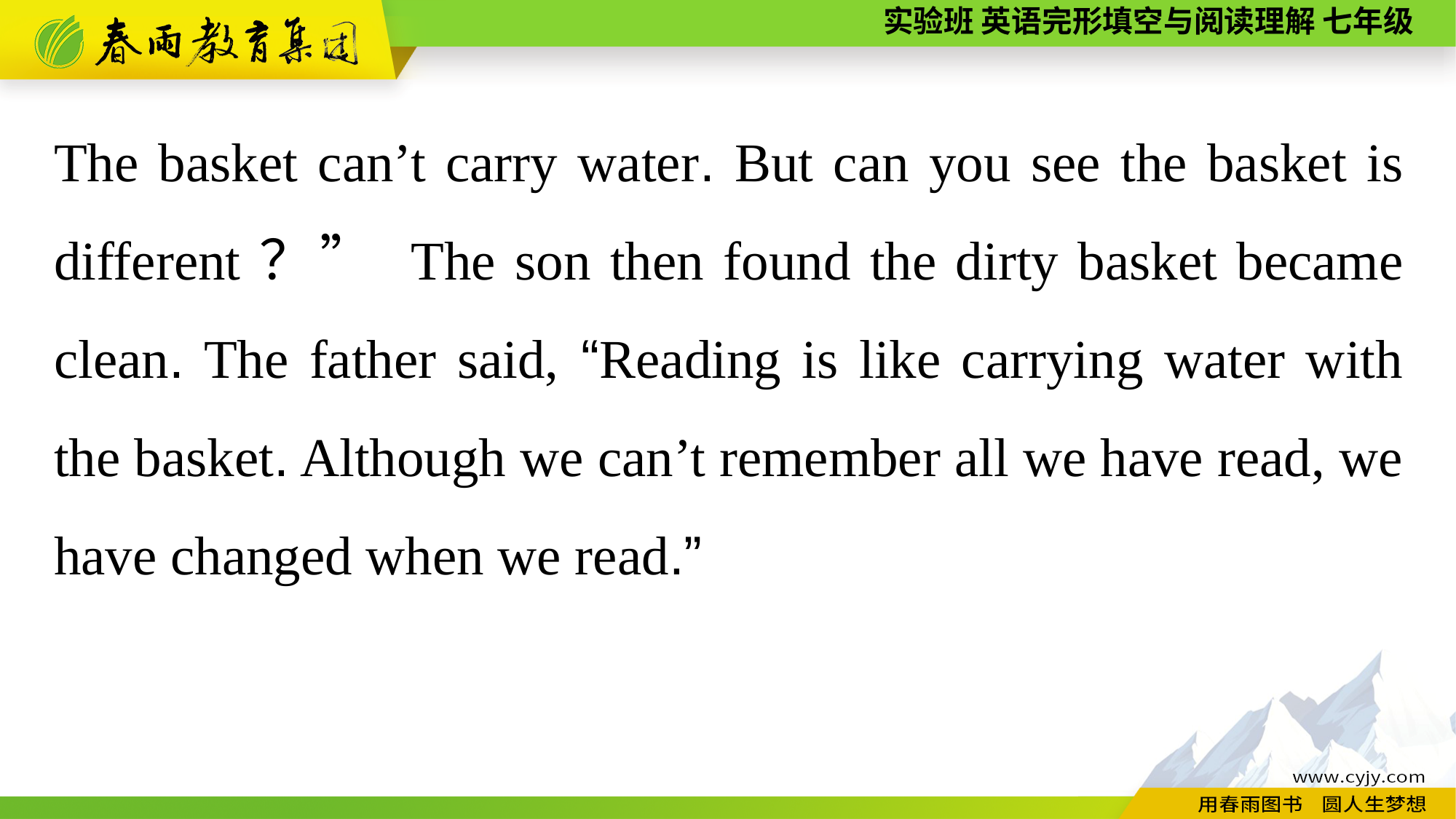

The basket can’t carry water. But can you see the basket is different？” The son then found the dirty basket became clean. The father said, “Reading is like carrying water with the basket. Although we can’t remember all we have read, we have changed when we read.”